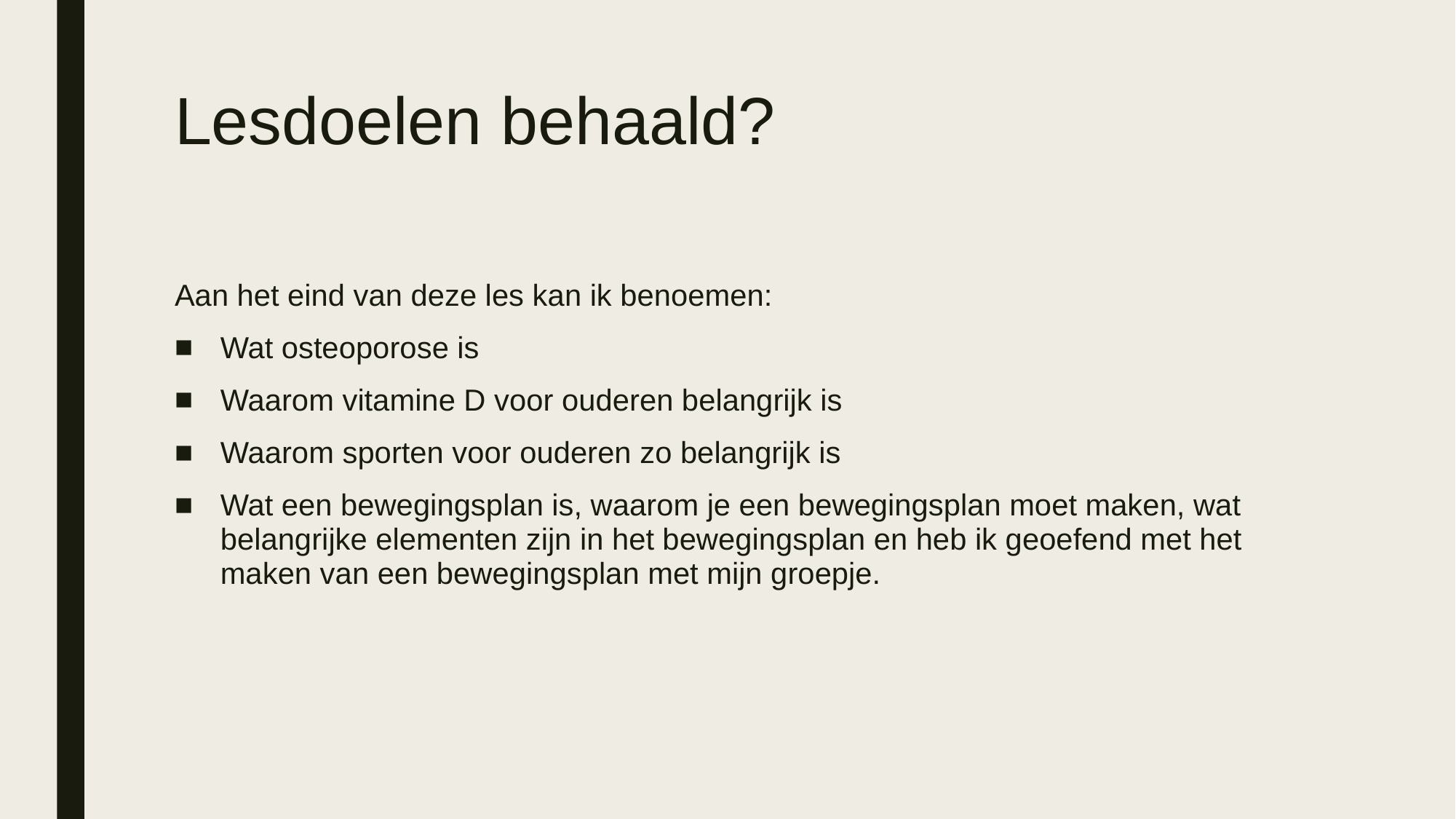

# Lesdoelen behaald?
Aan het eind van deze les kan ik benoemen:
Wat osteoporose is
Waarom vitamine D voor ouderen belangrijk is
Waarom sporten voor ouderen zo belangrijk is
Wat een bewegingsplan is, waarom je een bewegingsplan moet maken, wat belangrijke elementen zijn in het bewegingsplan en heb ik geoefend met het maken van een bewegingsplan met mijn groepje.